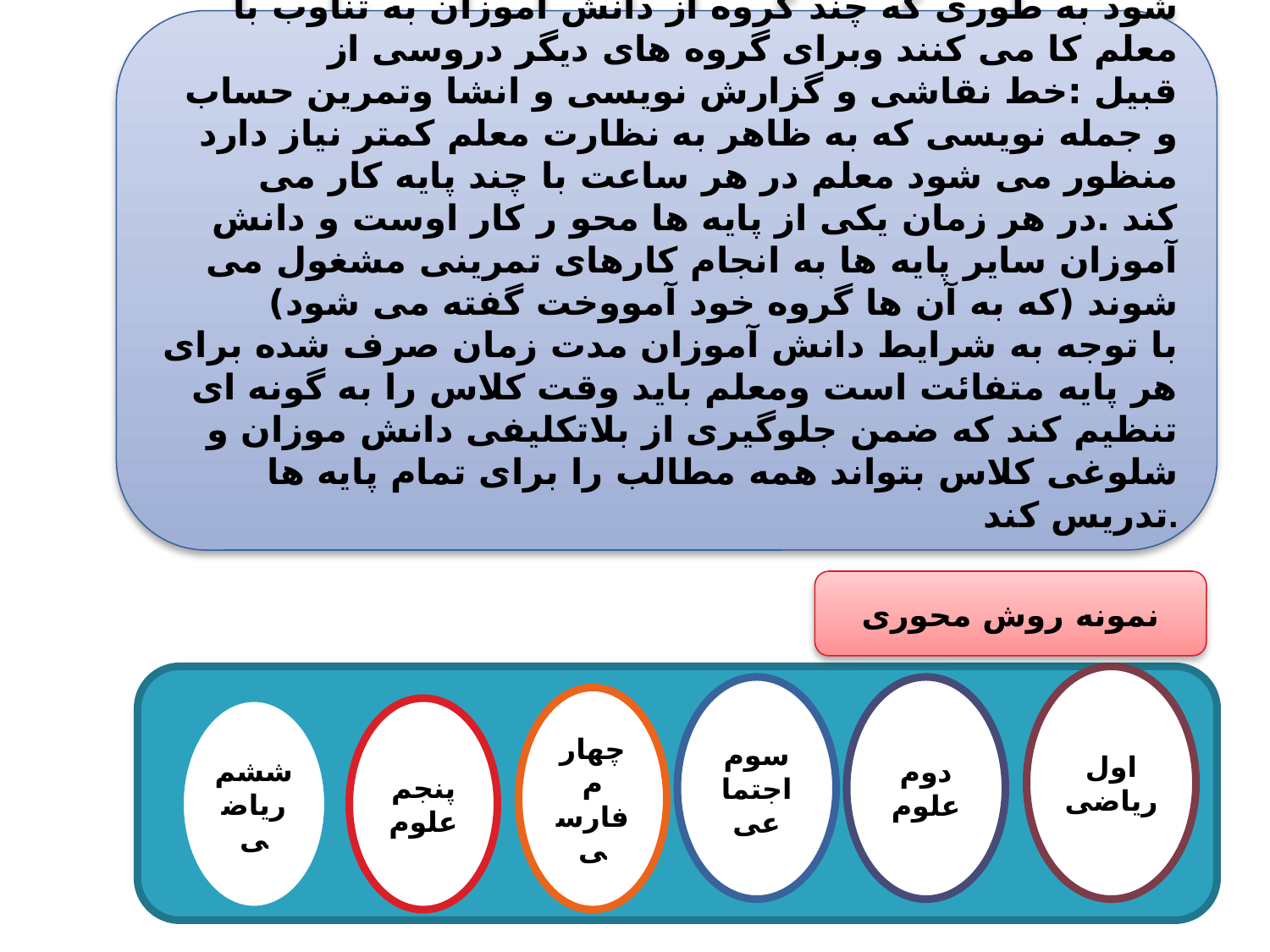

روش محوری
در روش محوری برای هر پایه درس معینی پیش بینی می شود به طوری که چند گروه از دانش آموزان به تناوب با معلم کا می کنند وبرای گروه های دیگر دروسی از قبیل :خط نقاشی و گزارش نویسی و انشا وتمرین حساب و جمله نویسی که به ظاهر به نظارت معلم کمتر نیاز دارد منظور می شود معلم در هر ساعت با چند پایه کار می کند .در هر زمان یکی از پایه ها محو ر کار اوست و دانش آموزان سایر پایه ها به انجام کارهای تمرینی مشغول می شوند (که به آن ها گروه خود آمووخت گفته می شود)
با توجه به شرایط دانش آموزان مدت زمان صرف شده برای هر پایه متفائت است ومعلم باید وقت کلاس را به گونه ای تنظیم کند که ضمن جلوگیری از بلاتکلیفی دانش موزان و شلوغی کلاس بتواند همه مطالب را برای تمام پایه ها تدریس کند.

نمونه روش محوری

اول
ریاضی
سوم
اجتماعی
دوم
علوم
چهارم فارسی
ششم
ریاضی
پنجم
علوم